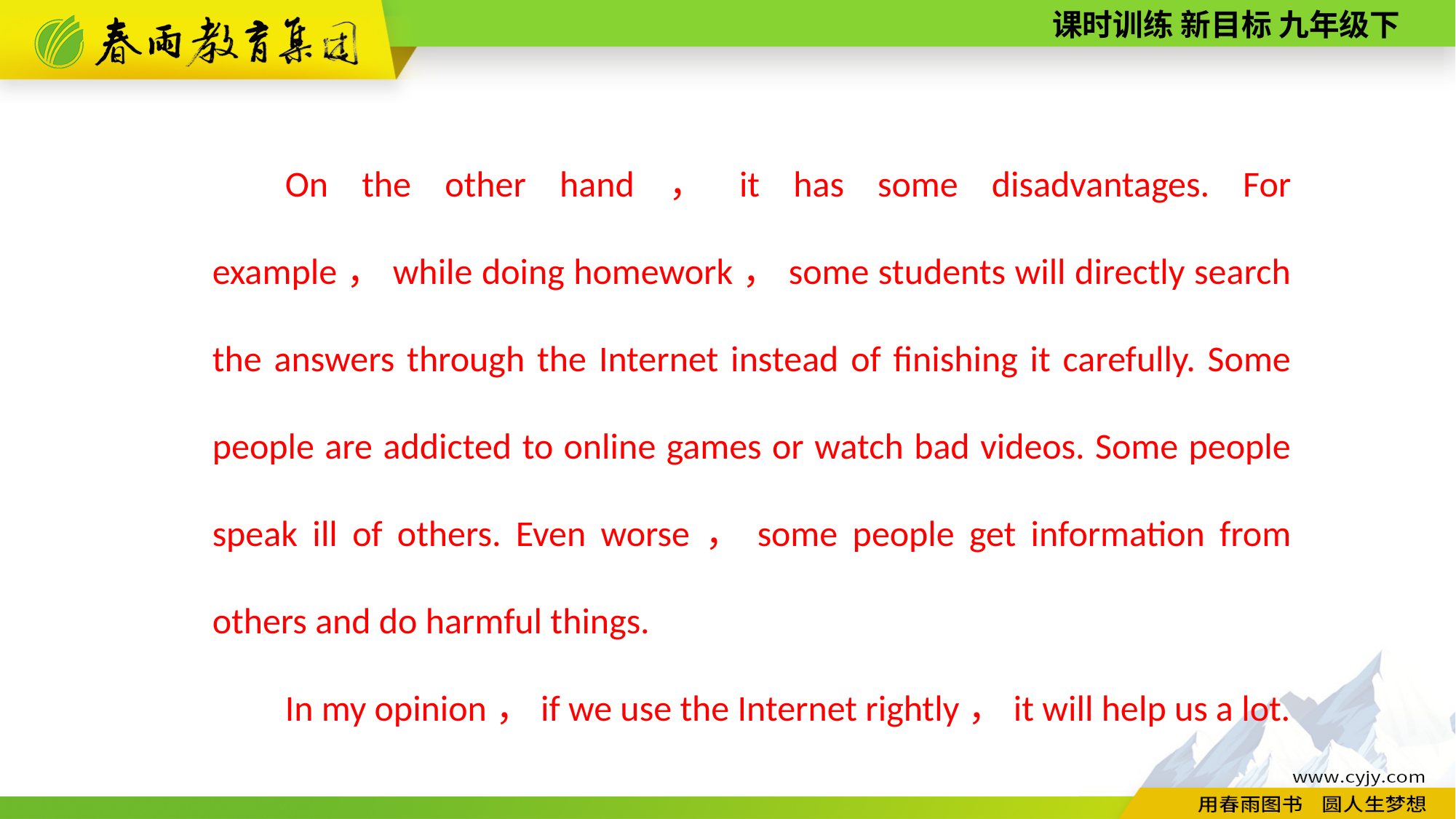

On the other hand，it has some disadvantages. For example，while doing homework，some students will directly search the answers through the Internet instead of finishing it carefully. Some people are addicted to online games or watch bad videos. Some people speak ill of others. Even worse，some people get information from others and do harmful things.
In my opinion，if we use the Internet rightly，it will help us a lot.